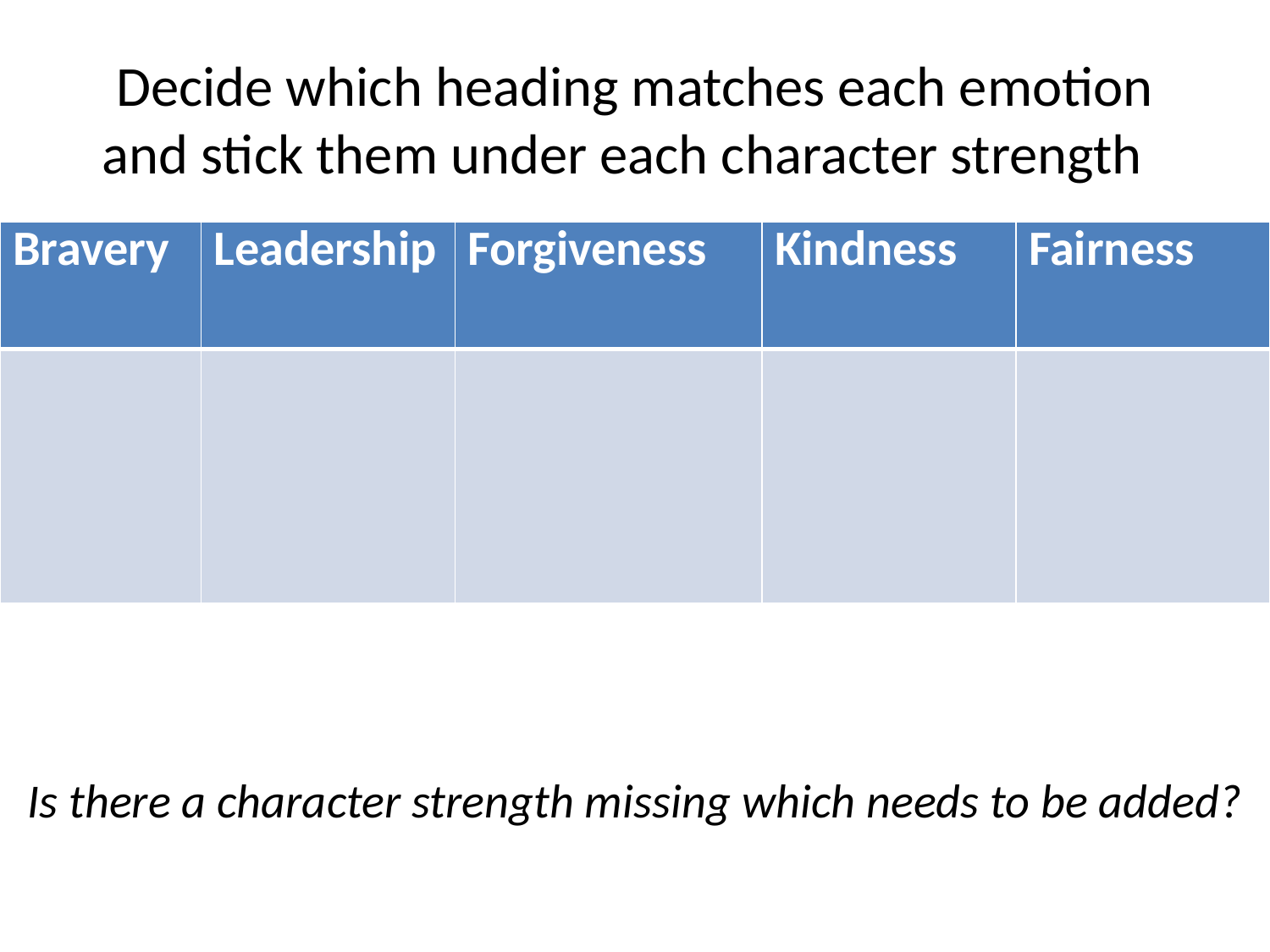

# Decide which heading matches each emotion and stick them under each character strength
| Bravery | Leadership | Forgiveness | Kindness | Fairness |
| --- | --- | --- | --- | --- |
|  |  |  |  |  |
Is there a character strength missing which needs to be added?